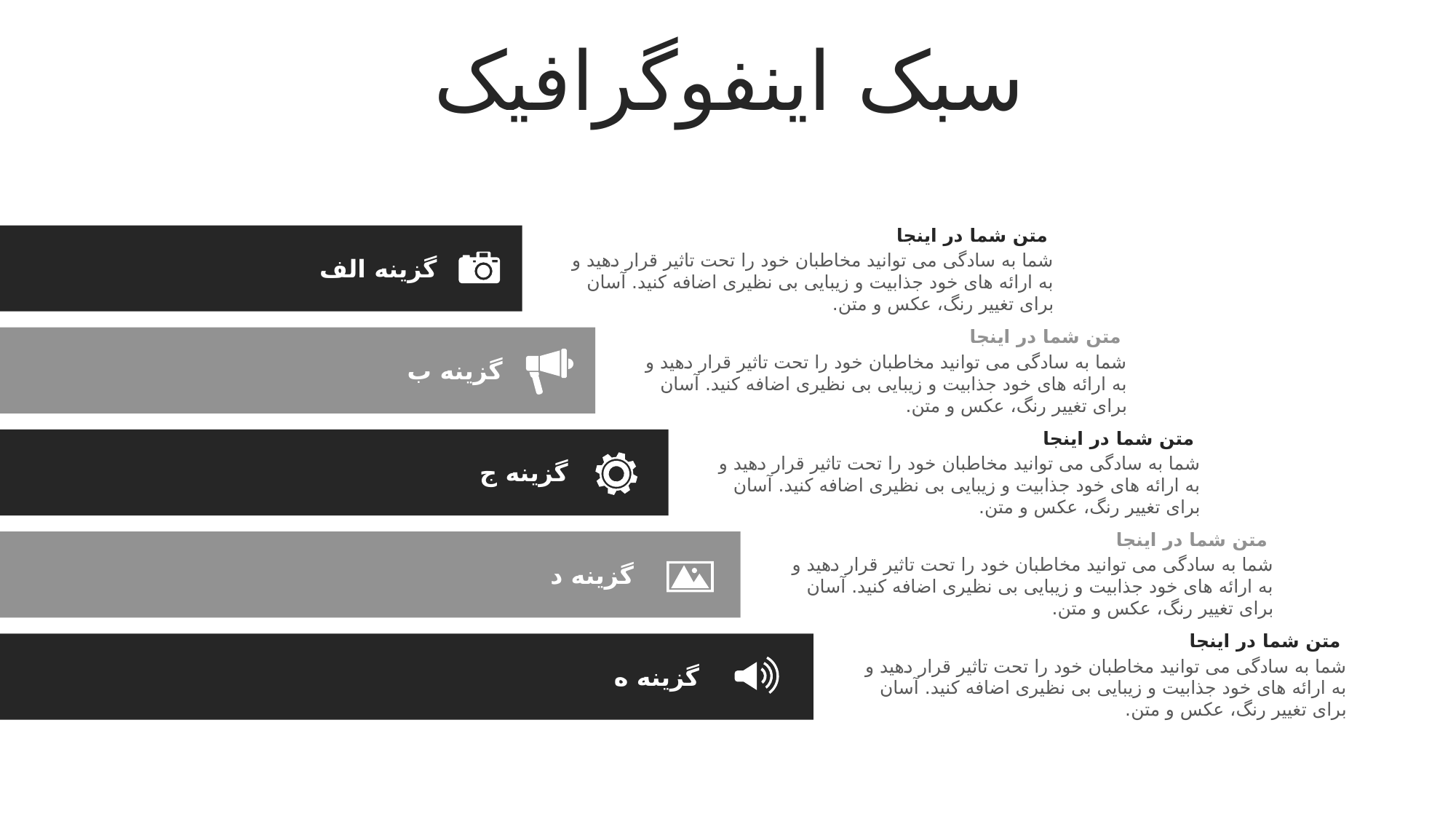

سبک اینفوگرافیک
متن شما در اینجا
شما به سادگی می توانید مخاطبان خود را تحت تاثیر قرار دهید و به ارائه های خود جذابیت و زیبایی بی نظیری اضافه کنید. آسان برای تغییر رنگ، عکس و متن.

گزینه الف

متن شما در اینجا
شما به سادگی می توانید مخاطبان خود را تحت تاثیر قرار دهید و به ارائه های خود جذابیت و زیبایی بی نظیری اضافه کنید. آسان برای تغییر رنگ، عکس و متن.

گزینه ب

متن شما در اینجا
شما به سادگی می توانید مخاطبان خود را تحت تاثیر قرار دهید و به ارائه های خود جذابیت و زیبایی بی نظیری اضافه کنید. آسان برای تغییر رنگ، عکس و متن.

گزینه ج
متن شما در اینجا
شما به سادگی می توانید مخاطبان خود را تحت تاثیر قرار دهید و به ارائه های خود جذابیت و زیبایی بی نظیری اضافه کنید. آسان برای تغییر رنگ، عکس و متن.

گزینه د

متن شما در اینجا
شما به سادگی می توانید مخاطبان خود را تحت تاثیر قرار دهید و به ارائه های خود جذابیت و زیبایی بی نظیری اضافه کنید. آسان برای تغییر رنگ، عکس و متن.

گزینه ه